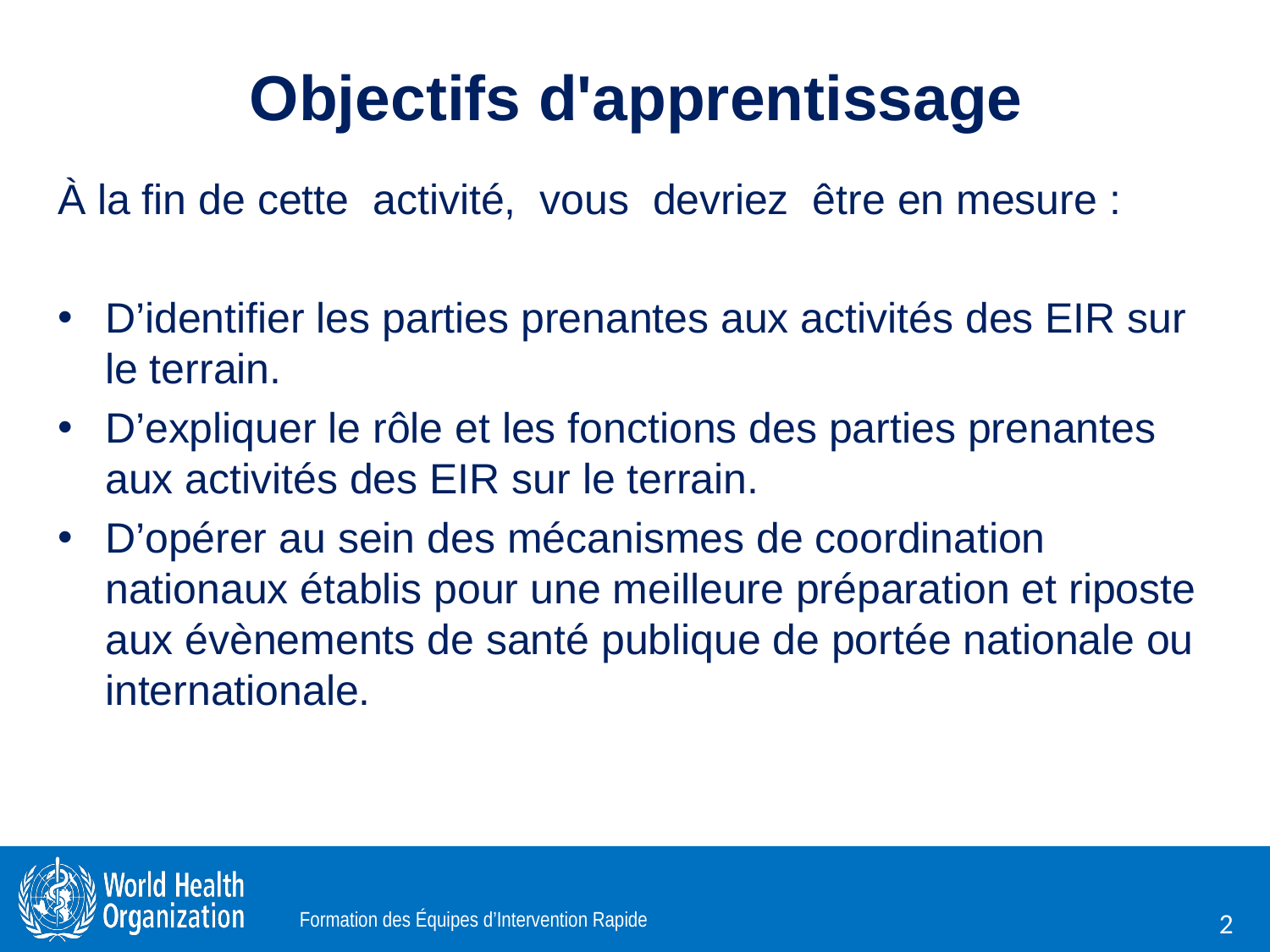

# Objectifs d'apprentissage
À la fin de cette  activité,  vous  devriez  être en mesure :

D’identifier les parties prenantes aux activités des EIR sur le terrain.
D’expliquer le rôle et les fonctions des parties prenantes aux activités des EIR sur le terrain.
D’opérer au sein des mécanismes de coordination nationaux établis pour une meilleure préparation et riposte aux évènements de santé publique de portée nationale ou internationale.